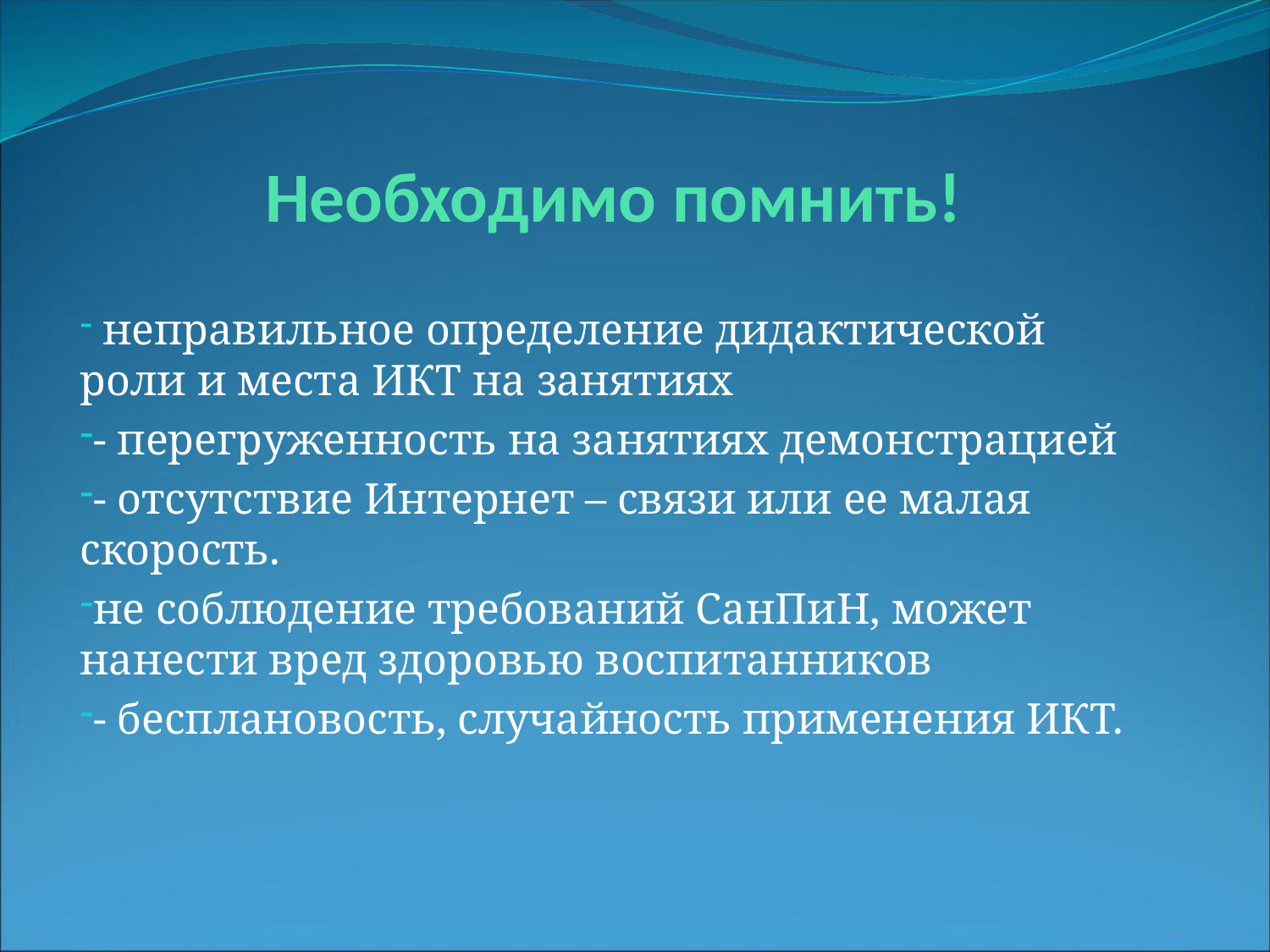

# Необходимо помнить!
 неправильное определение дидактической роли и места ИКТ на занятиях
- перегруженность на занятиях демонстрацией
- отсутствие Интернет – связи или ее малая скорость.
не соблюдение требований СанПиН, может нанести вред здоровью воспитанников
- бесплановость, случайность применения ИКТ.